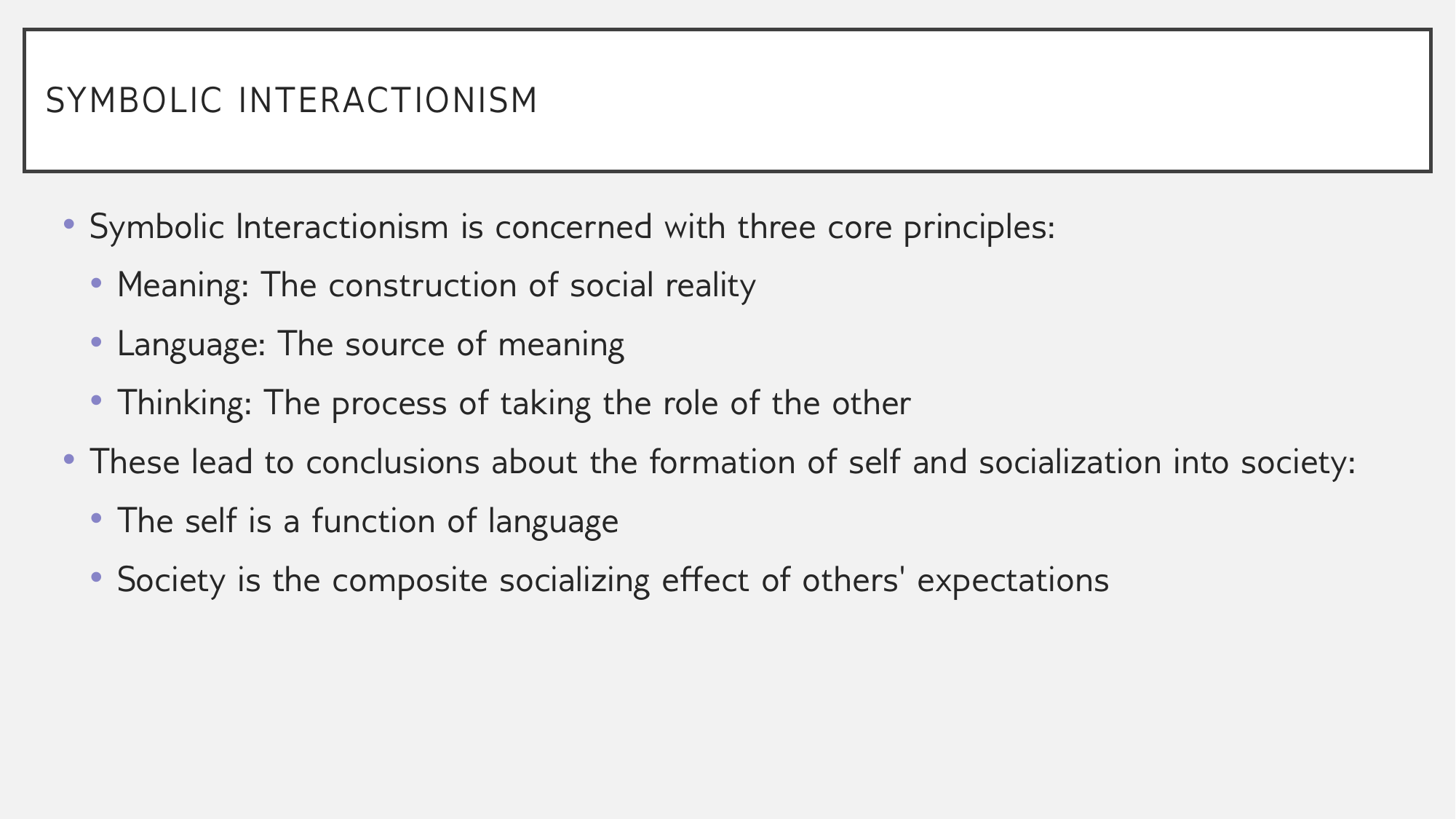

# Symbolic Interactionism
Symbolic Interactionism is concerned with three core principles:
Meaning: The construction of social reality
Language: The source of meaning
Thinking: The process of taking the role of the other
These lead to conclusions about the formation of self and socialization into society:
The self is a function of language
Society is the composite socializing effect of others' expectations